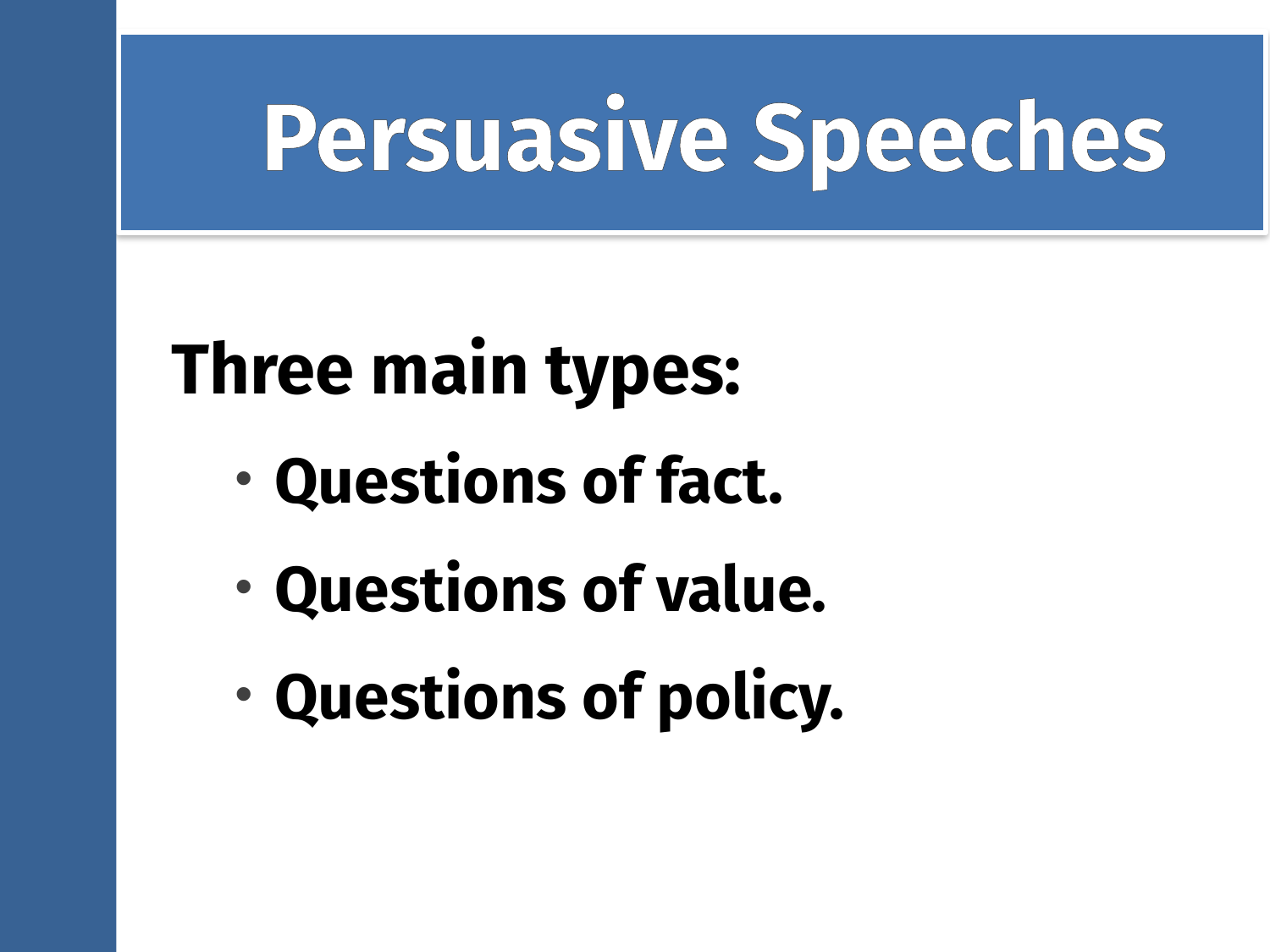

# Persuasive Speeches
Three main types:
Questions of fact.
Questions of value.
Questions of policy.